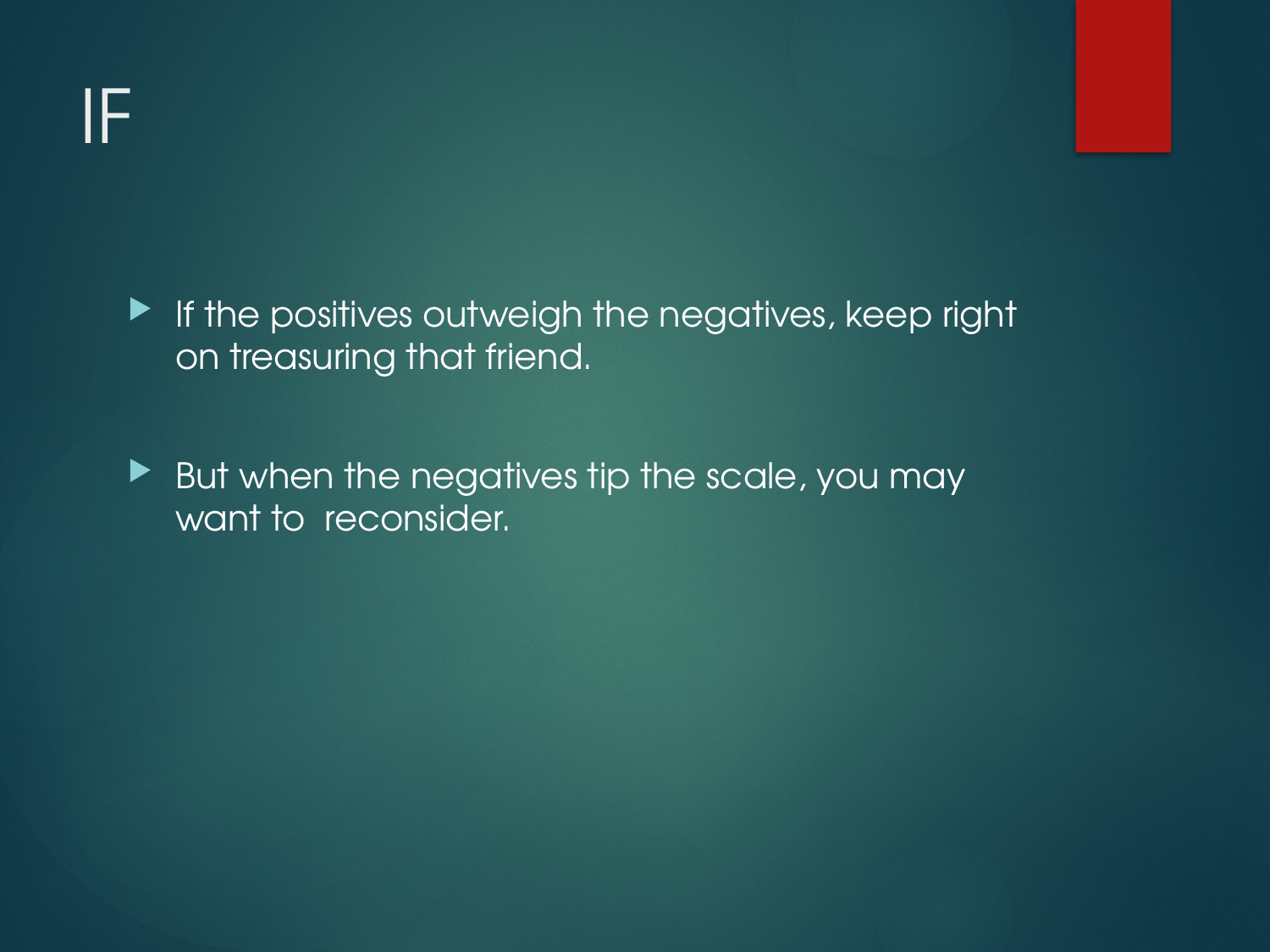

# IF
If the positives outweigh the negatives, keep right on treasuring that friend.

But when the negatives tip the scale, you may want to  reconsider.